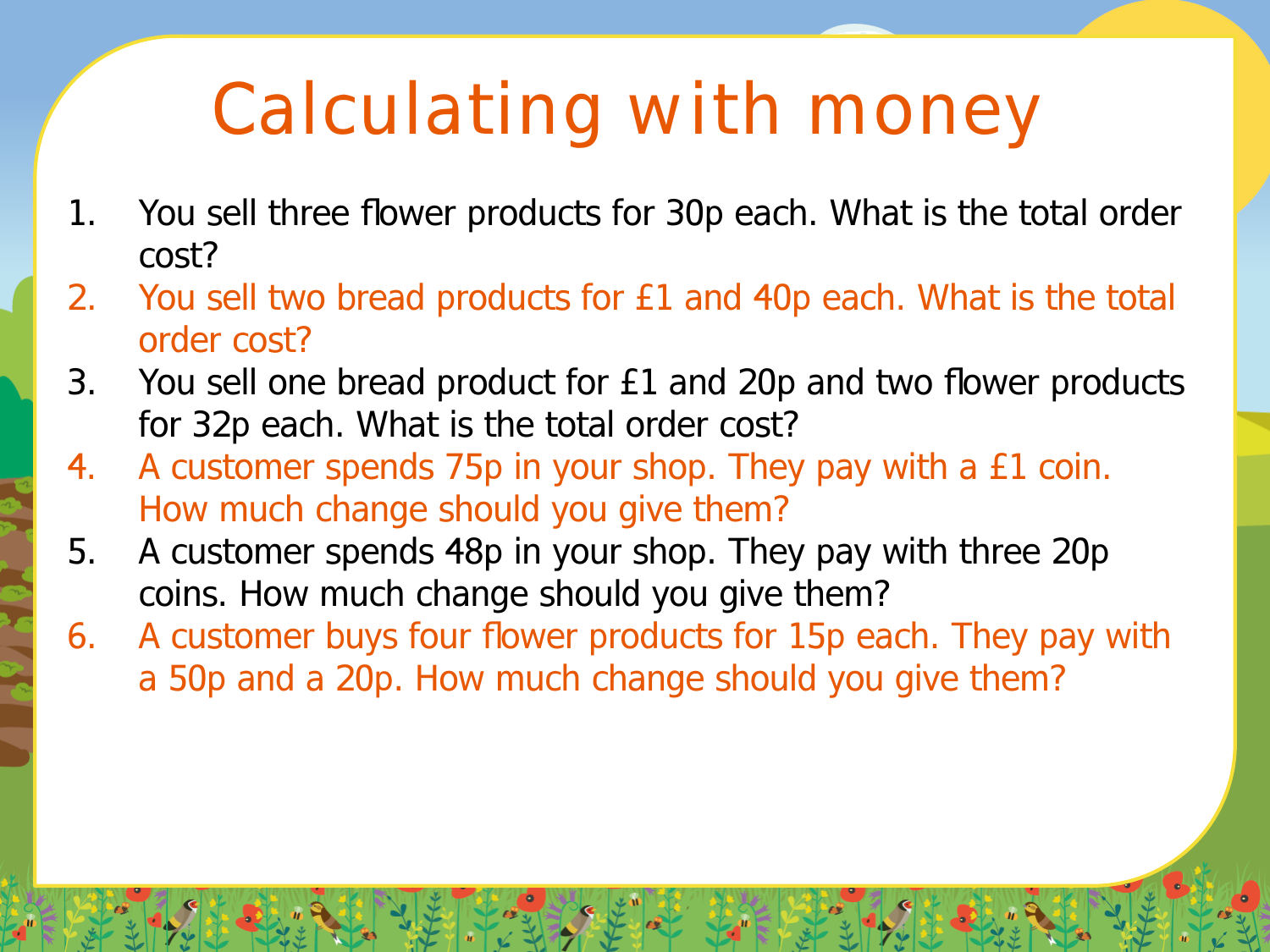

Calculating with money

You sell three flower products for 30p each. What is the total order cost?
You sell two bread products for £1 and 40p each. What is the total order cost?
You sell one bread product for £1 and 20p and two flower products for 32p each. What is the total order cost?
A customer spends 75p in your shop. They pay with a £1 coin. How much change should you give them?
A customer spends 48p in your shop. They pay with three 20p coins. How much change should you give them?
A customer buys four flower products for 15p each. They pay with a 50p and a 20p. How much change should you give them?